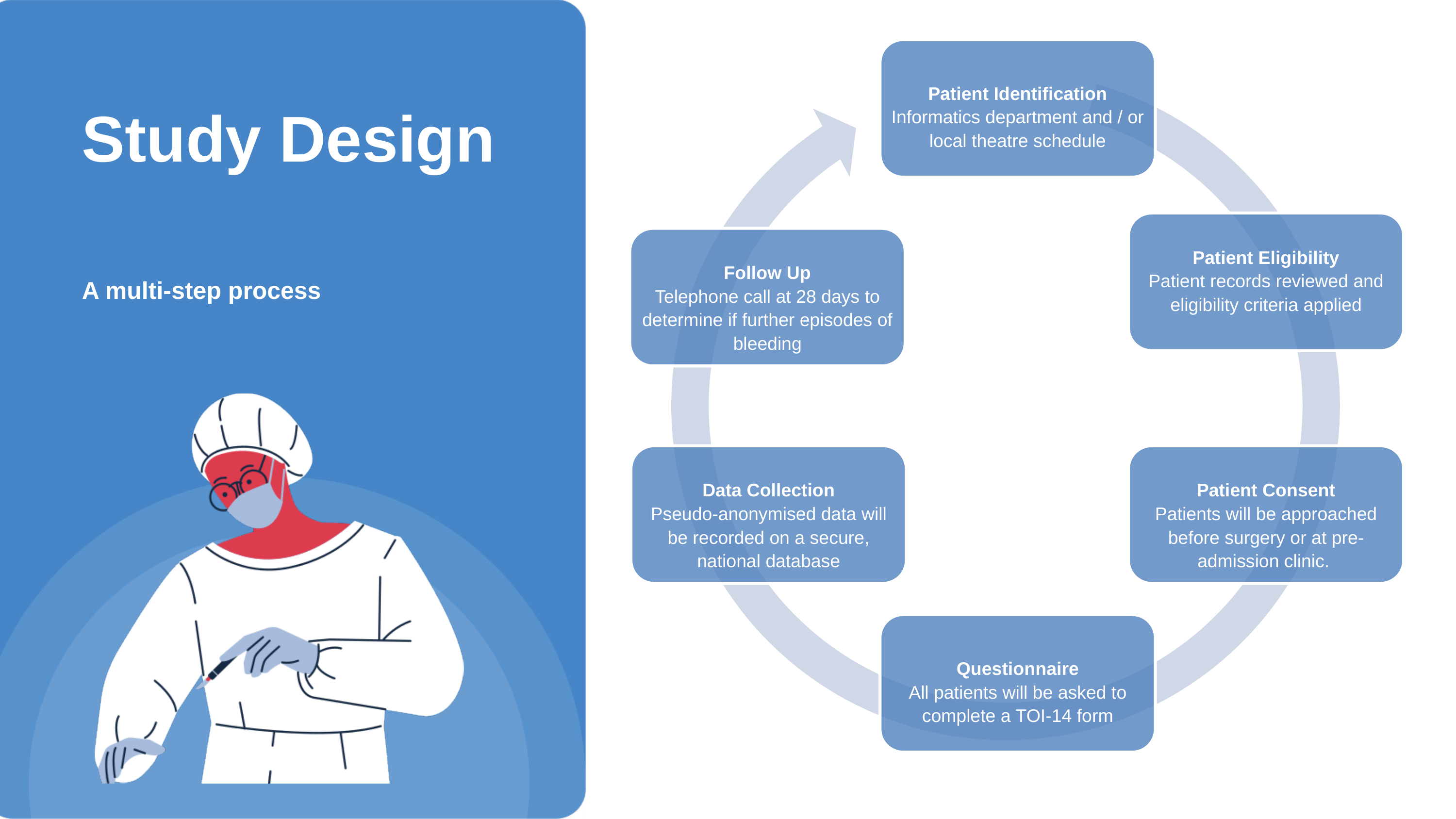

Patient Identification
Informatics department and / or local theatre schedule
Study Design

Patient Eligibility
Patient records reviewed and eligibility criteria applied
Follow Up
Telephone call at 28 days to determine if further episodes of bleeding
A multi-step process

Patient Consent
Patients will be approached before surgery or at pre-admission clinic.
Data Collection
Pseudo-anonymised data will be recorded on a secure, national database

Questionnaire
All patients will be asked to complete a TOI-14 form